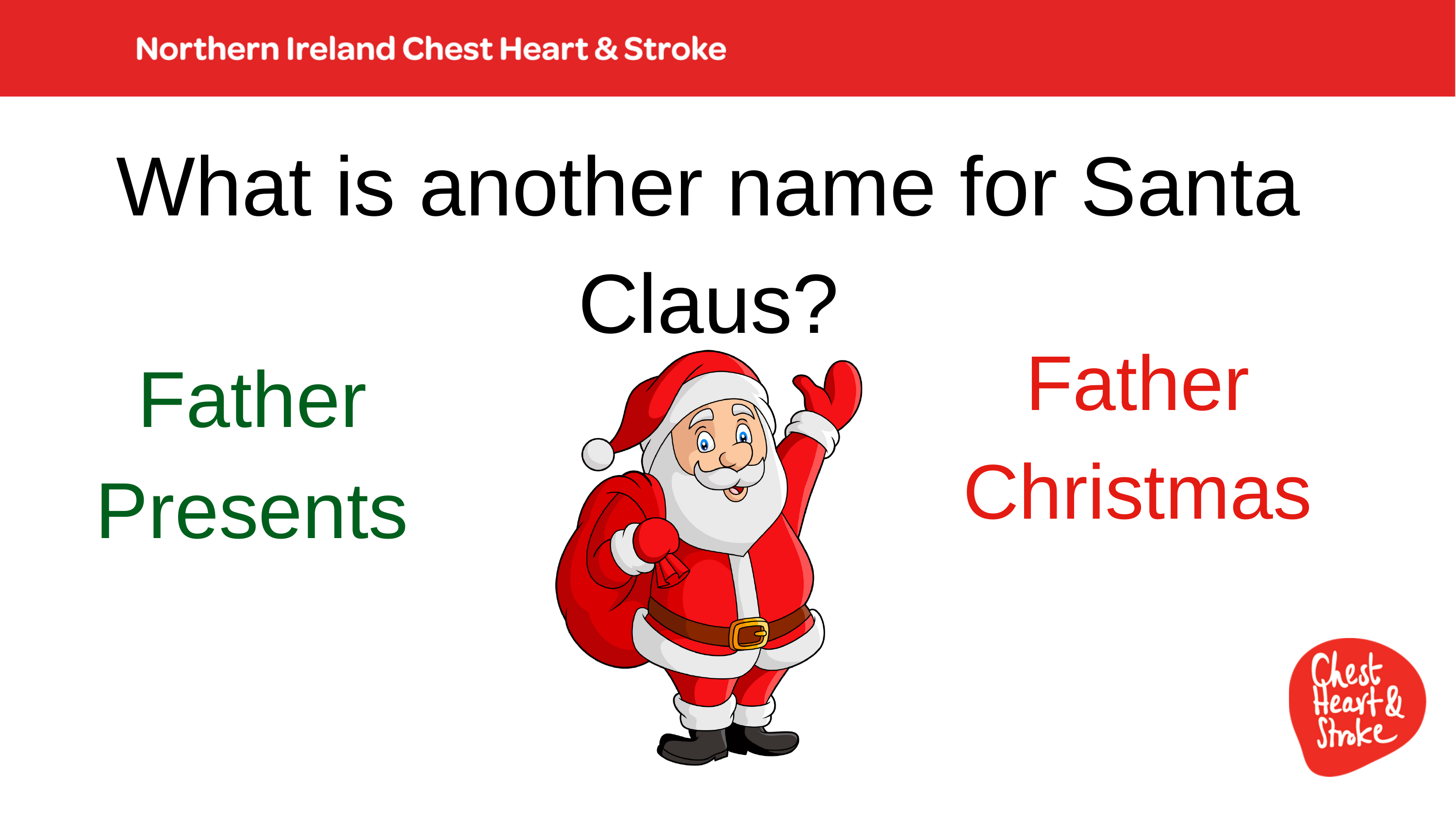

What is another name for Santa Claus?
Father Christmas
Father Presents